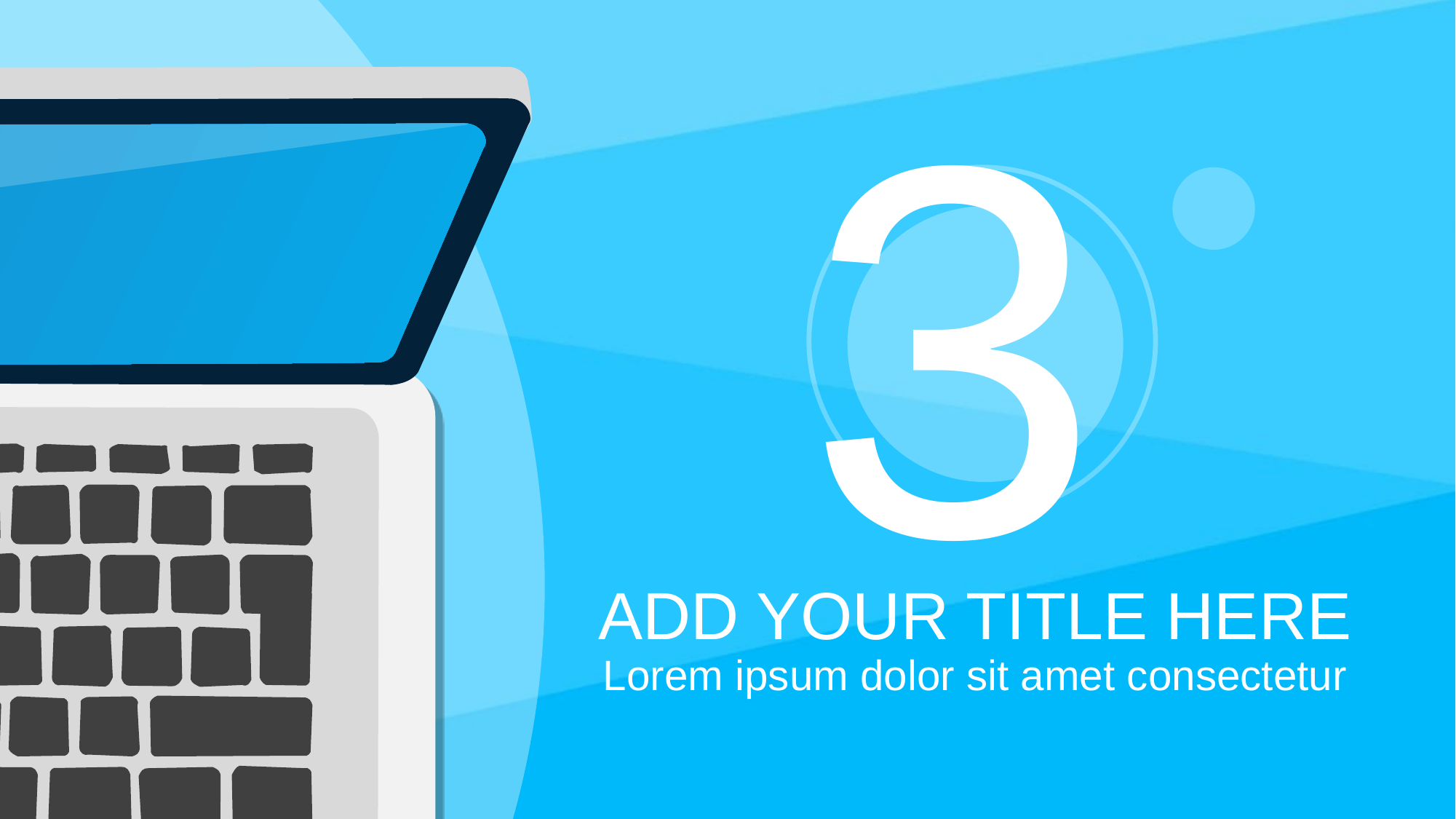

3

ADD YOUR TITLE HERE
Lorem ipsum dolor sit amet consectetur